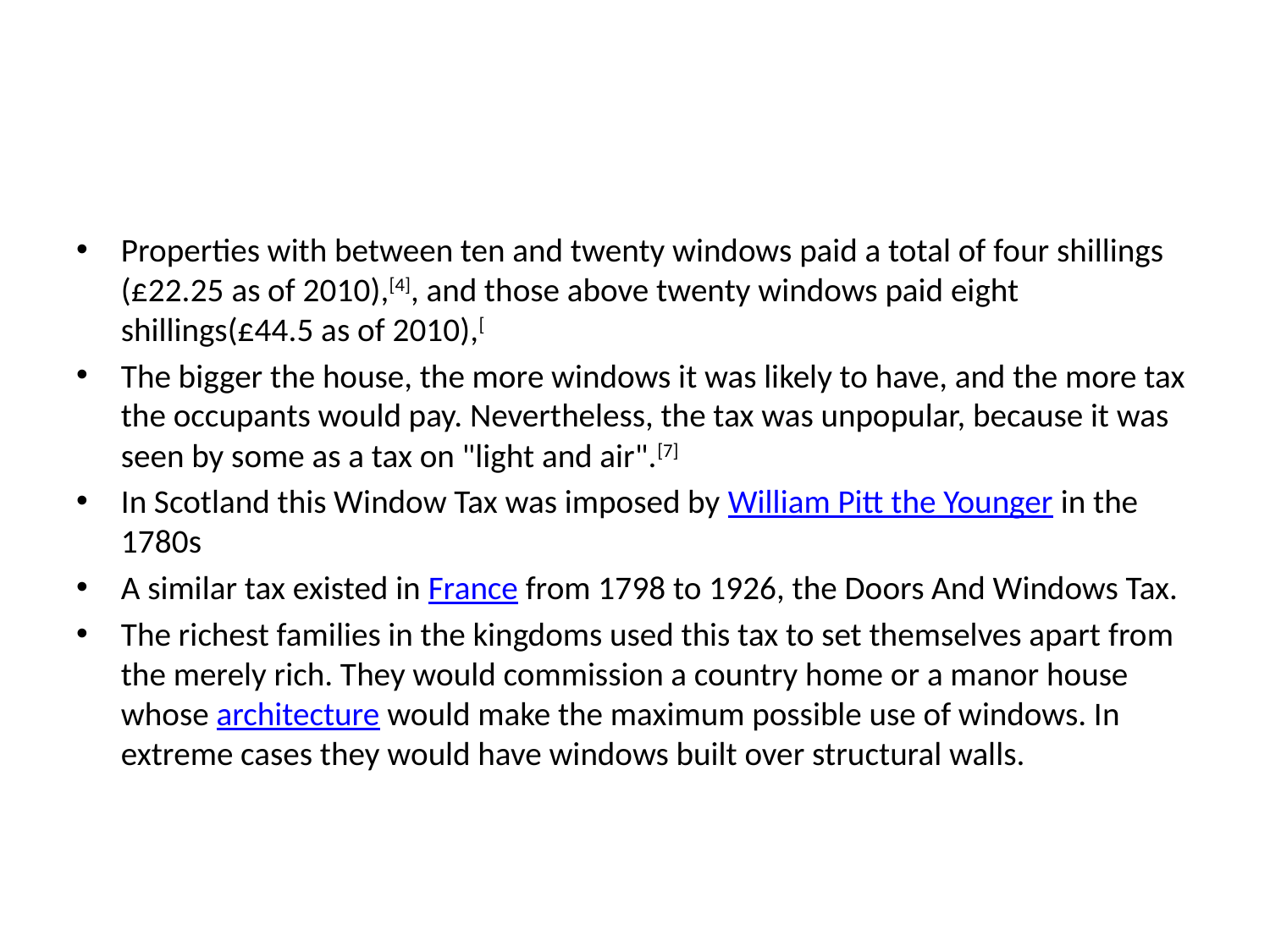

#
Properties with between ten and twenty windows paid a total of four shillings (£22.25 as of 2010),[4], and those above twenty windows paid eight shillings(£44.5 as of 2010),[
The bigger the house, the more windows it was likely to have, and the more tax the occupants would pay. Nevertheless, the tax was unpopular, because it was seen by some as a tax on "light and air".[7]
In Scotland this Window Tax was imposed by William Pitt the Younger in the 1780s
A similar tax existed in France from 1798 to 1926, the Doors And Windows Tax.
The richest families in the kingdoms used this tax to set themselves apart from the merely rich. They would commission a country home or a manor house whose architecture would make the maximum possible use of windows. In extreme cases they would have windows built over structural walls.